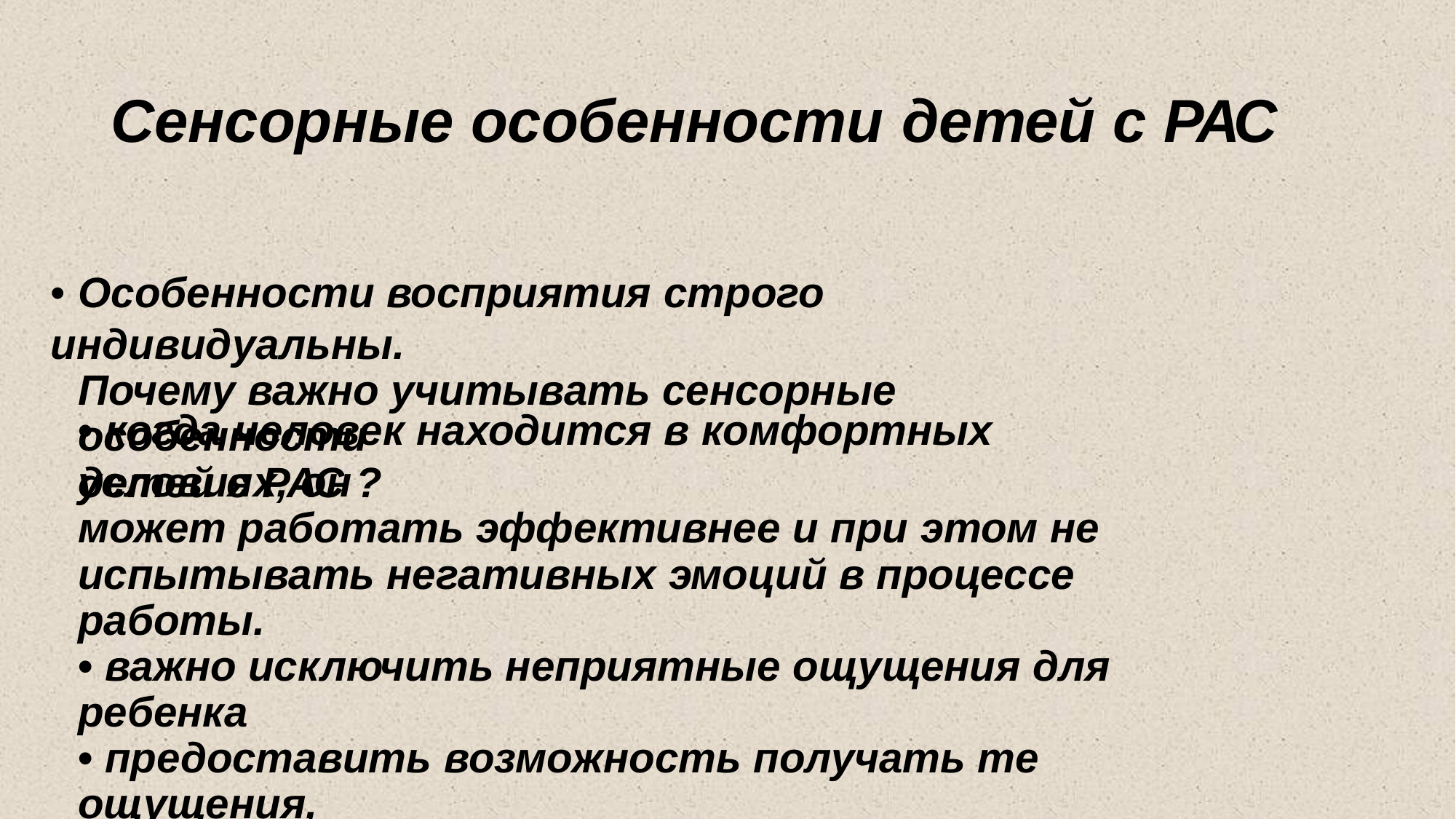

Сенсорные особенности детей с РАС
• Особенности восприятия строго индивидуальны.
Почему важно учитывать сенсорные особенности
детей с РАС ?
• когда человек находится в комфортных условиях, он
может работать эффективнее и при этом не
испытывать негативных эмоций в процессе работы.
• важно исключить неприятные ощущения для ребенка
• предоставить возможность получать те ощущения,
которые ему приятны и помогают сохранять хорошее
состояние для учебы